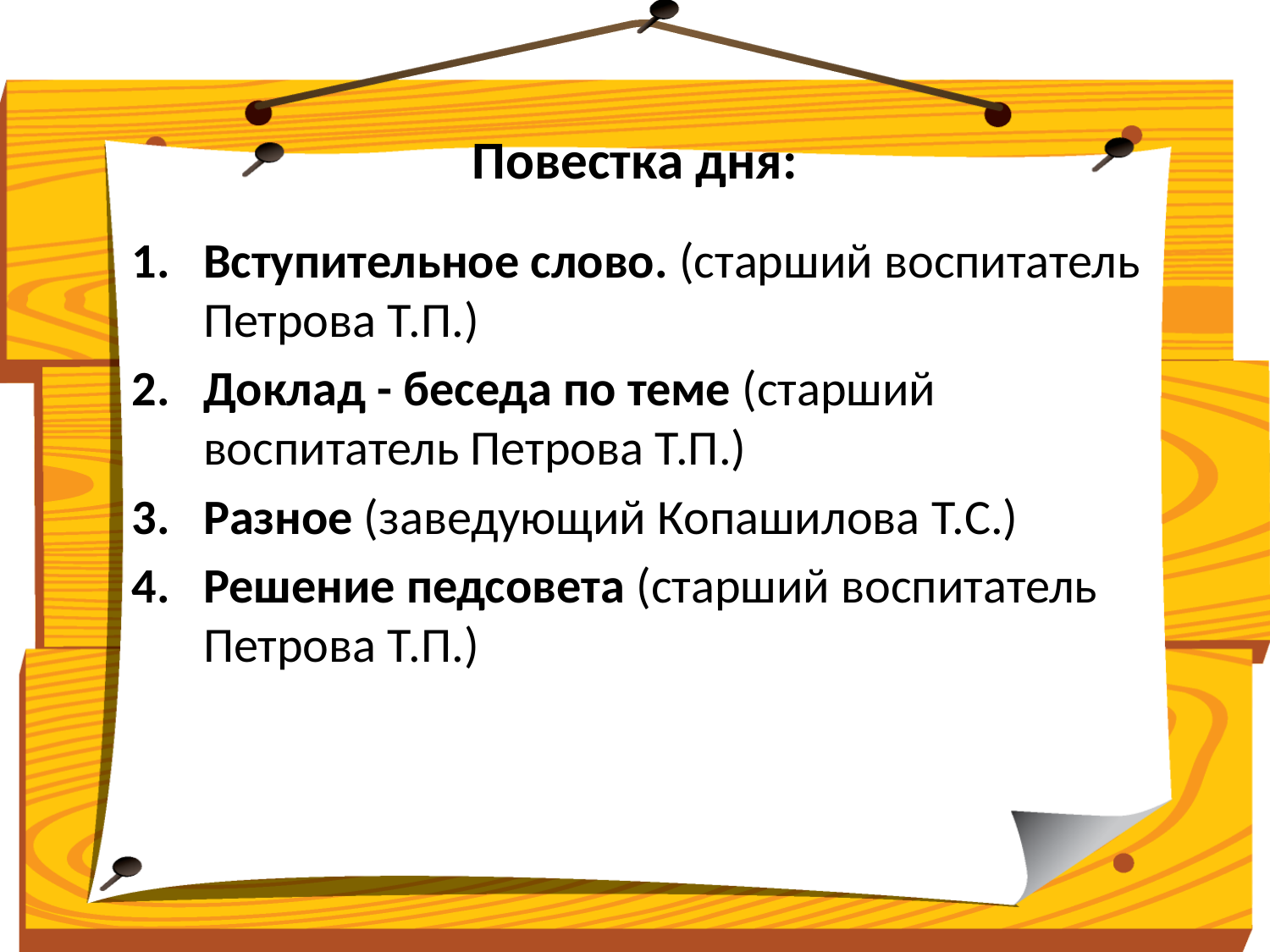

# Повестка дня:
Вступительное слово. (старший воспитатель Петрова Т.П.)
Доклад - беседа по теме (старший воспитатель Петрова Т.П.)
Разное (заведующий Копашилова Т.С.)
Решение педсовета (старший воспитатель Петрова Т.П.)